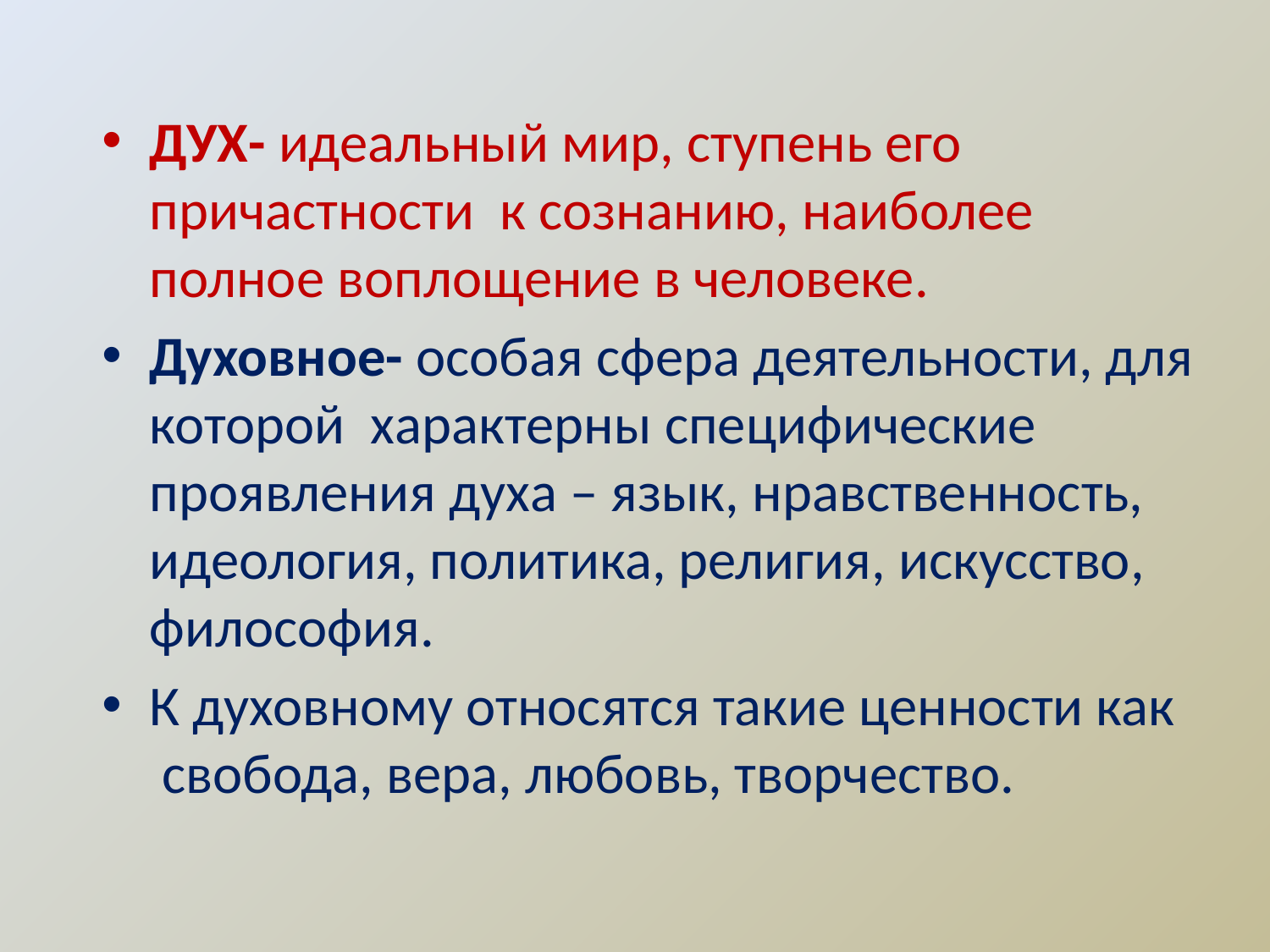

ДУХ- идеальный мир, ступень его причастности  к сознанию, наиболее полное воплощение в человеке.
Духовное- особая сфера деятельности, для которой  характерны специфические проявления духа – язык, нравственность, идеология, политика, религия, искусство, философия.
К духовному относятся такие ценности как   свобода, вера, любовь, творчество.